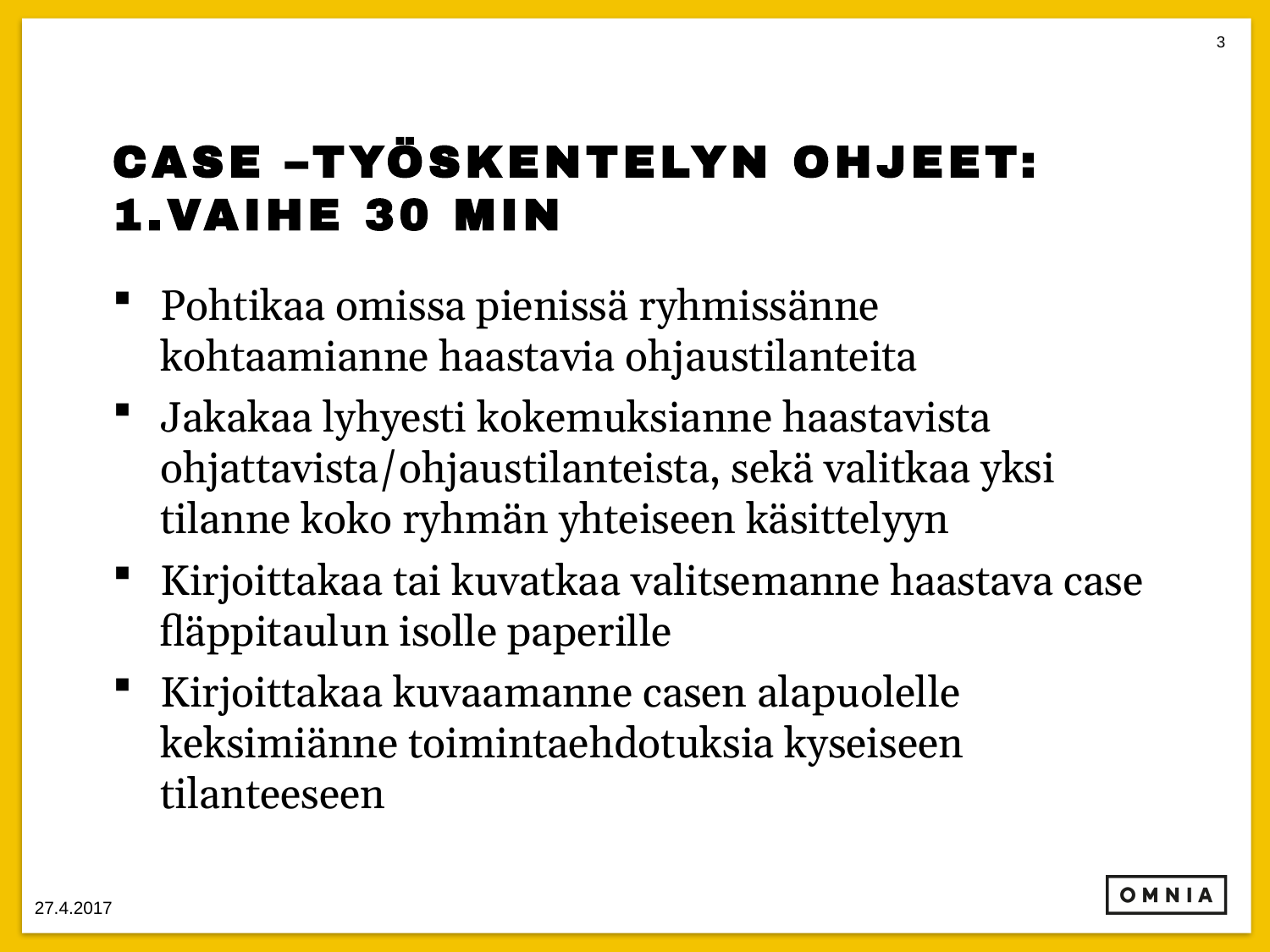

# Case –työskentelyn ohjeet: 1.Vaihe 30 min
Pohtikaa omissa pienissä ryhmissänne kohtaamianne haastavia ohjaustilanteita
Jakakaa lyhyesti kokemuksianne haastavista ohjattavista/ohjaustilanteista, sekä valitkaa yksi tilanne koko ryhmän yhteiseen käsittelyyn
Kirjoittakaa tai kuvatkaa valitsemanne haastava case fläppitaulun isolle paperille
Kirjoittakaa kuvaamanne casen alapuolelle keksimiänne toimintaehdotuksia kyseiseen tilanteeseen

27.4.2017